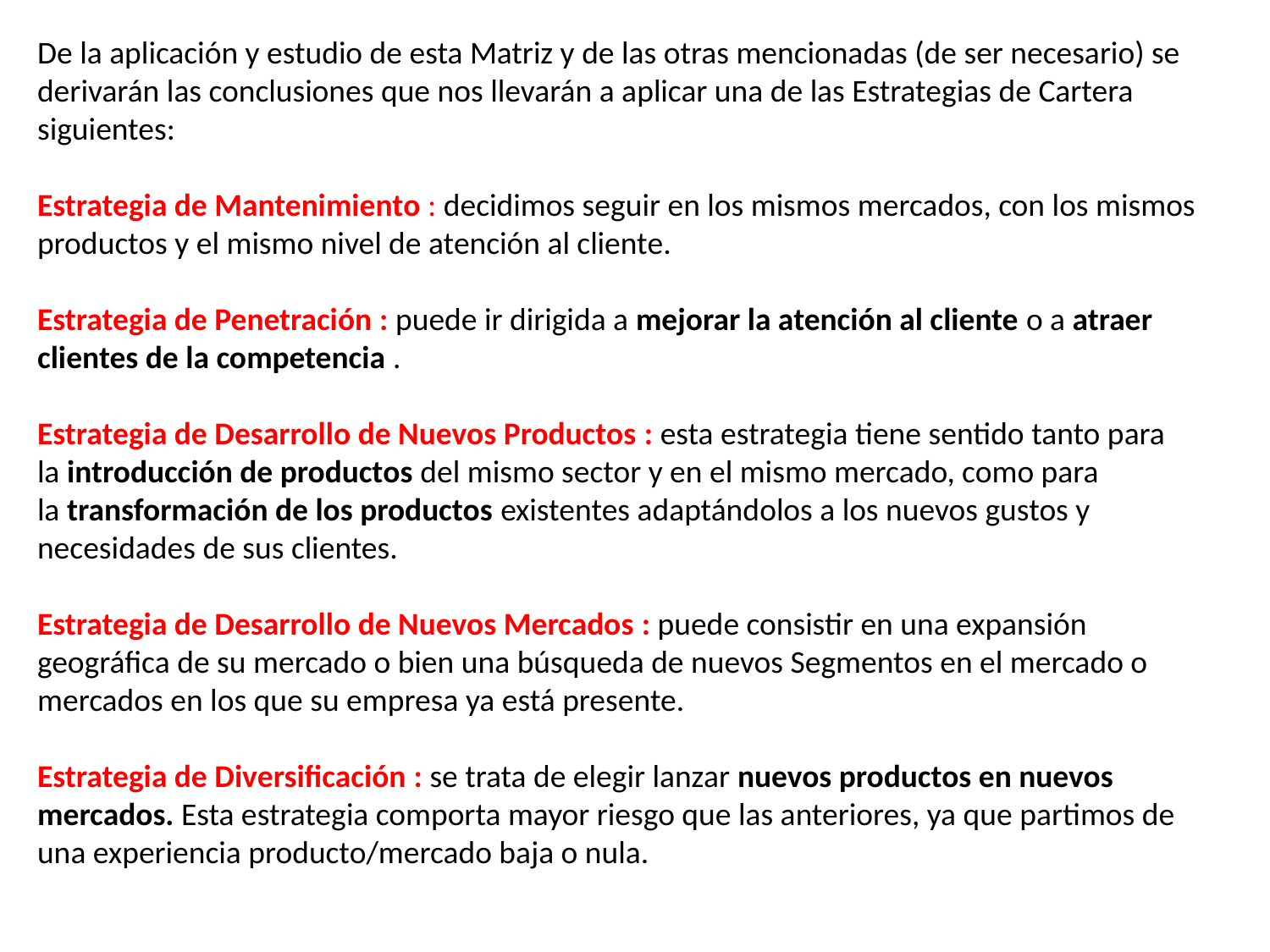

De la aplicación y estudio de esta Matriz y de las otras mencionadas (de ser necesario) se derivarán las conclusiones que nos llevarán a aplicar una de las Estrategias de Cartera siguientes:

Estrategia de Mantenimiento : decidimos seguir en los mismos mercados, con los mismos productos y el mismo nivel de atención al cliente.

Estrategia de Penetración : puede ir dirigida a mejorar la atención al cliente o a atraer clientes de la competencia .

Estrategia de Desarrollo de Nuevos Productos : esta estrategia tiene sentido tanto para la introducción de productos del mismo sector y en el mismo mercado, como para la transformación de los productos existentes adaptándolos a los nuevos gustos y necesidades de sus clientes.

Estrategia de Desarrollo de Nuevos Mercados : puede consistir en una expansión geográfica de su mercado o bien una búsqueda de nuevos Segmentos en el mercado o mercados en los que su empresa ya está presente.

Estrategia de Diversificación : se trata de elegir lanzar nuevos productos en nuevos mercados. Esta estrategia comporta mayor riesgo que las anteriores, ya que partimos de una experiencia producto/mercado baja o nula.